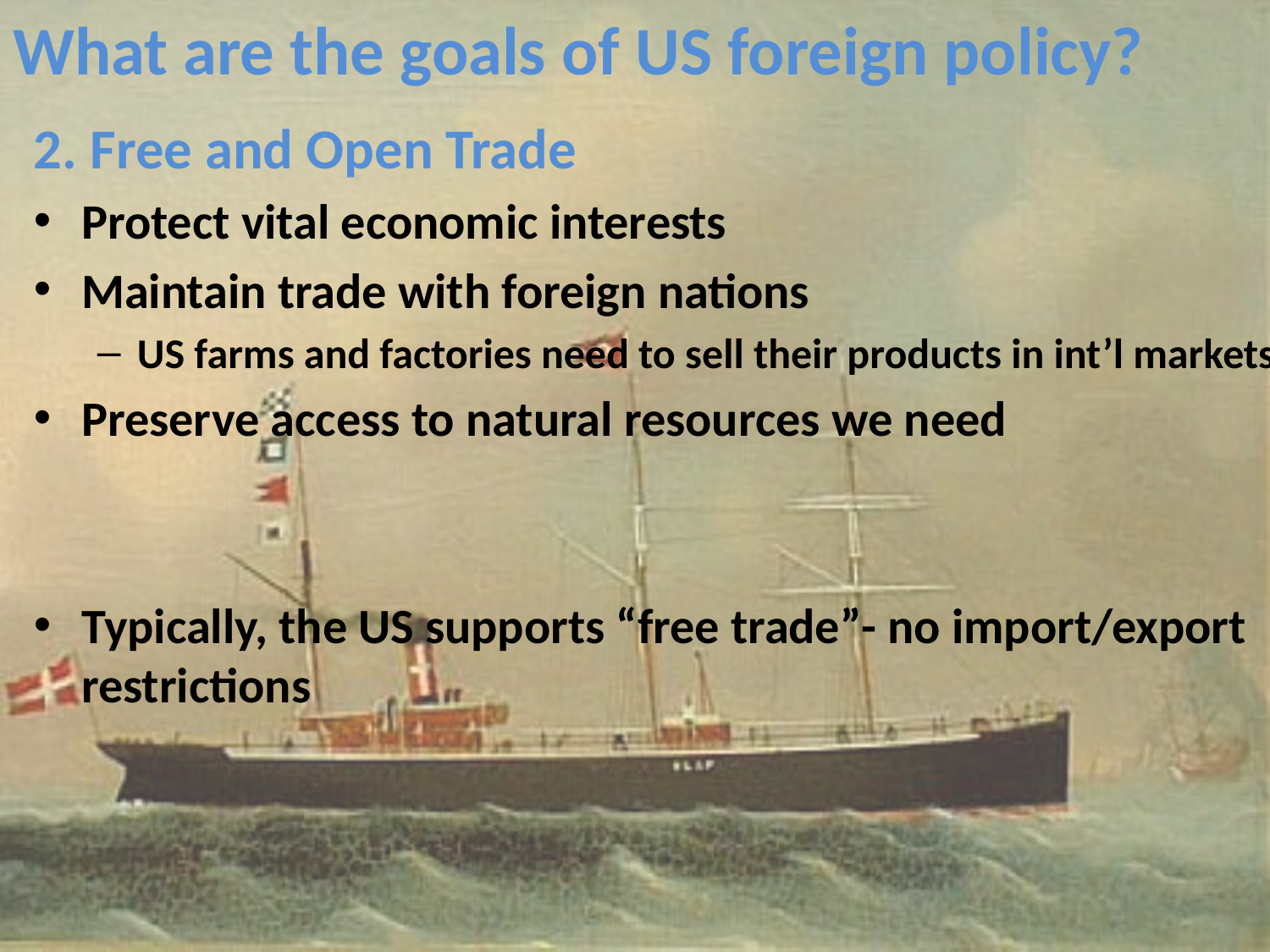

# What are the goals of US foreign policy?
2. Free and Open Trade
Protect vital economic interests
Maintain trade with foreign nations
US farms and factories need to sell their products in int’l markets
Preserve access to natural resources we need

Typically, the US supports “free trade”- no import/export restrictions